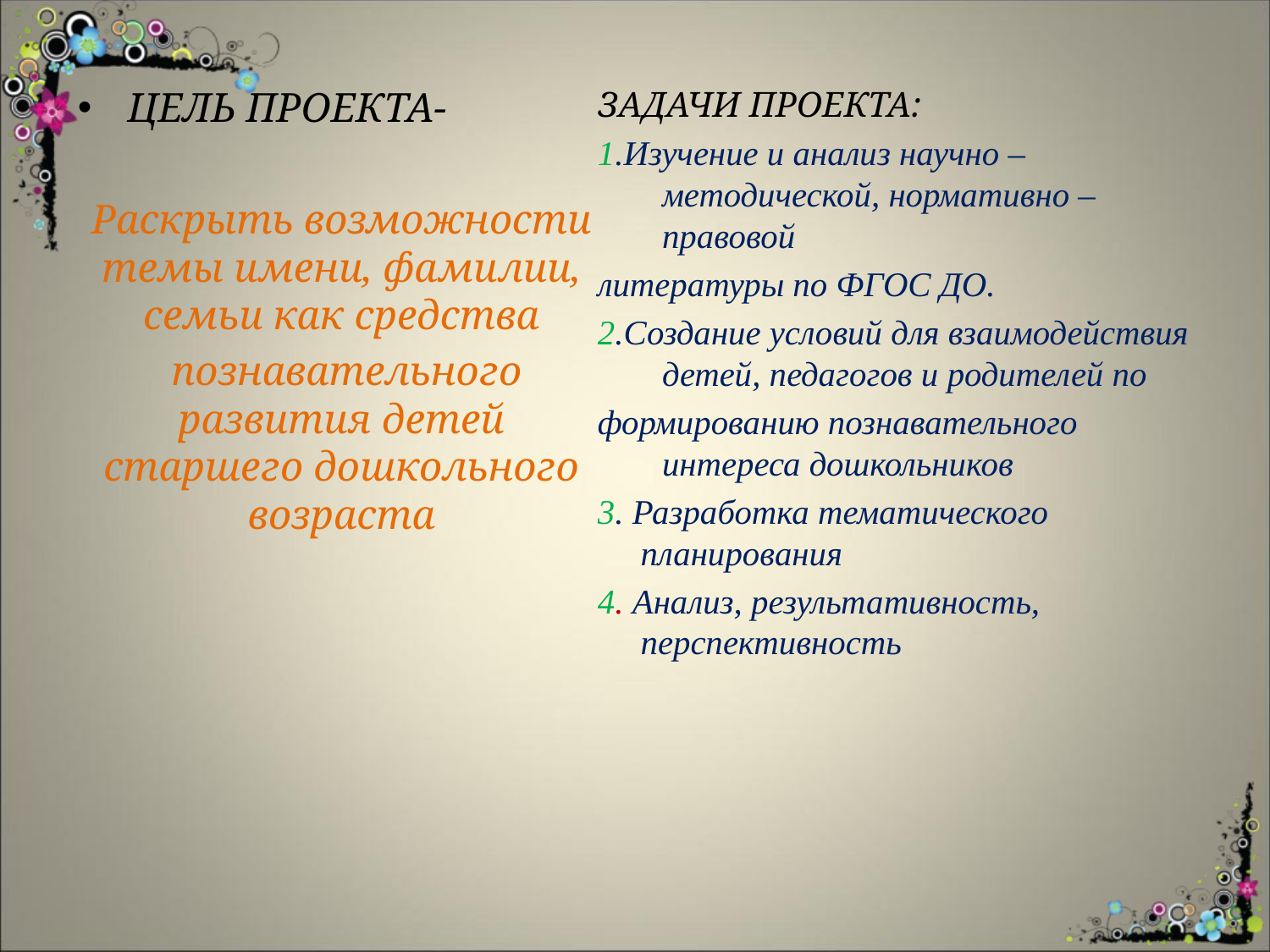

ЦЕЛЬ ПРОЕКТА-

Раскрыть возможности темы имени, фамилии, семьи как средства
 познавательного развития детей старшего дошкольного возраста

ЗАДАЧИ ПРОЕКТА:
1.Изучение и анализ научно – методической, нормативно – правовой
литературы по ФГОС ДО.
2.Создание условий для взаимодействия детей, педагогов и родителей по
формированию познавательного интереса дошкольников
3. Разработка тематического планирования
4. Анализ, результативность, перспективность